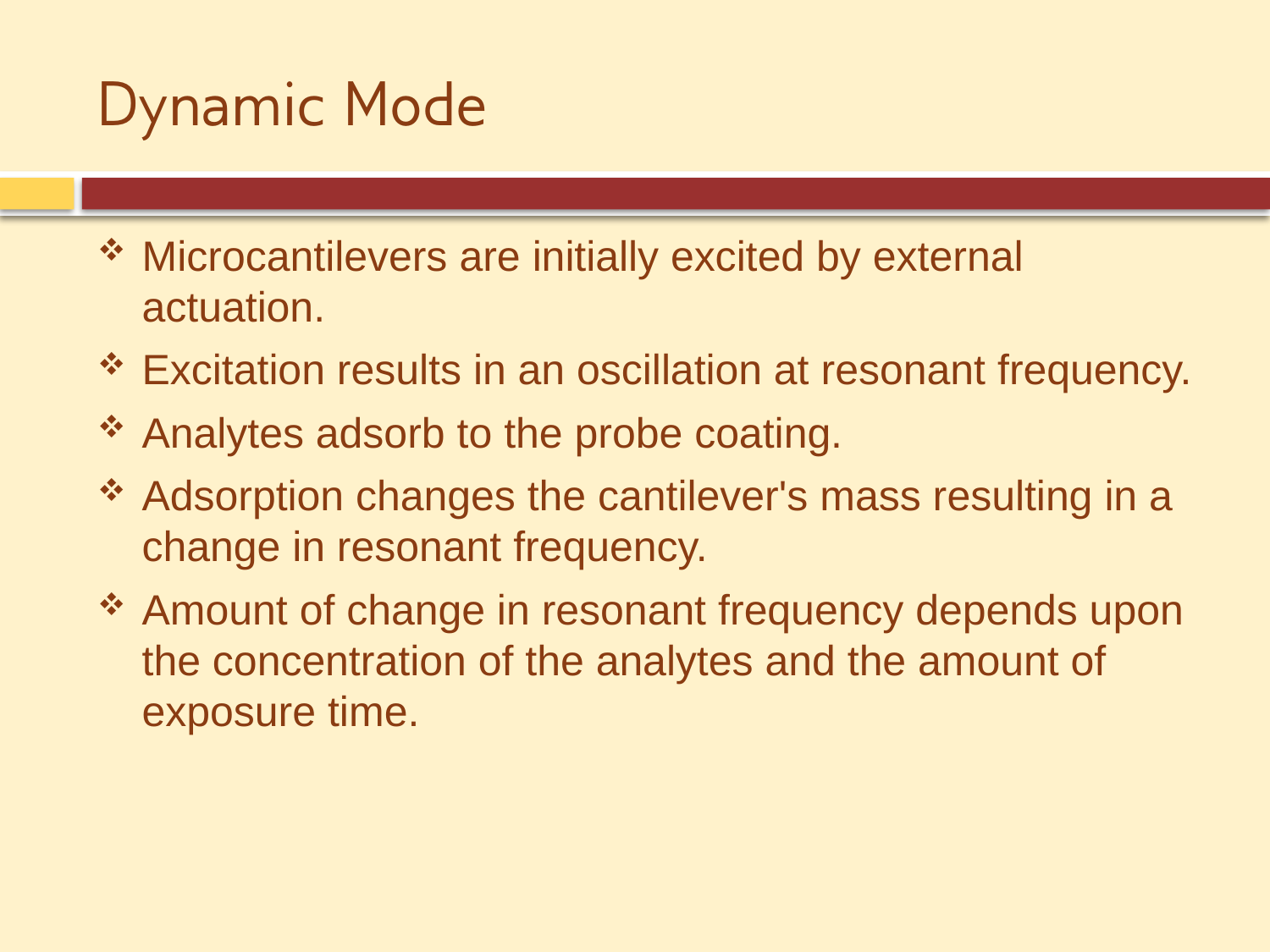

# Dynamic Mode
Microcantilevers are initially excited by external actuation.
Excitation results in an oscillation at resonant frequency.
Analytes adsorb to the probe coating.
Adsorption changes the cantilever's mass resulting in a change in resonant frequency.
Amount of change in resonant frequency depends upon the concentration of the analytes and the amount of exposure time.